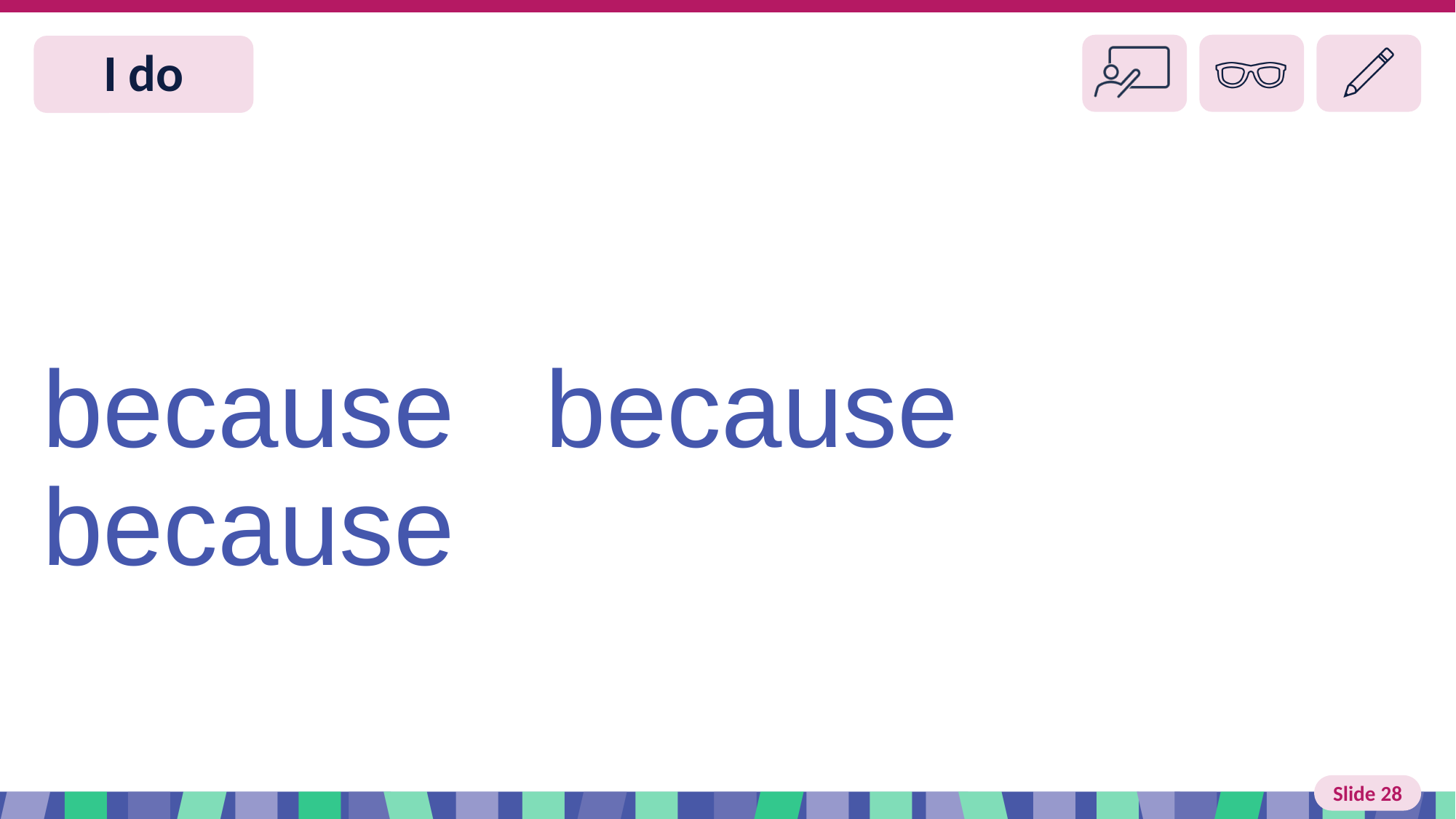

# Slide 28 I do
because   because  because